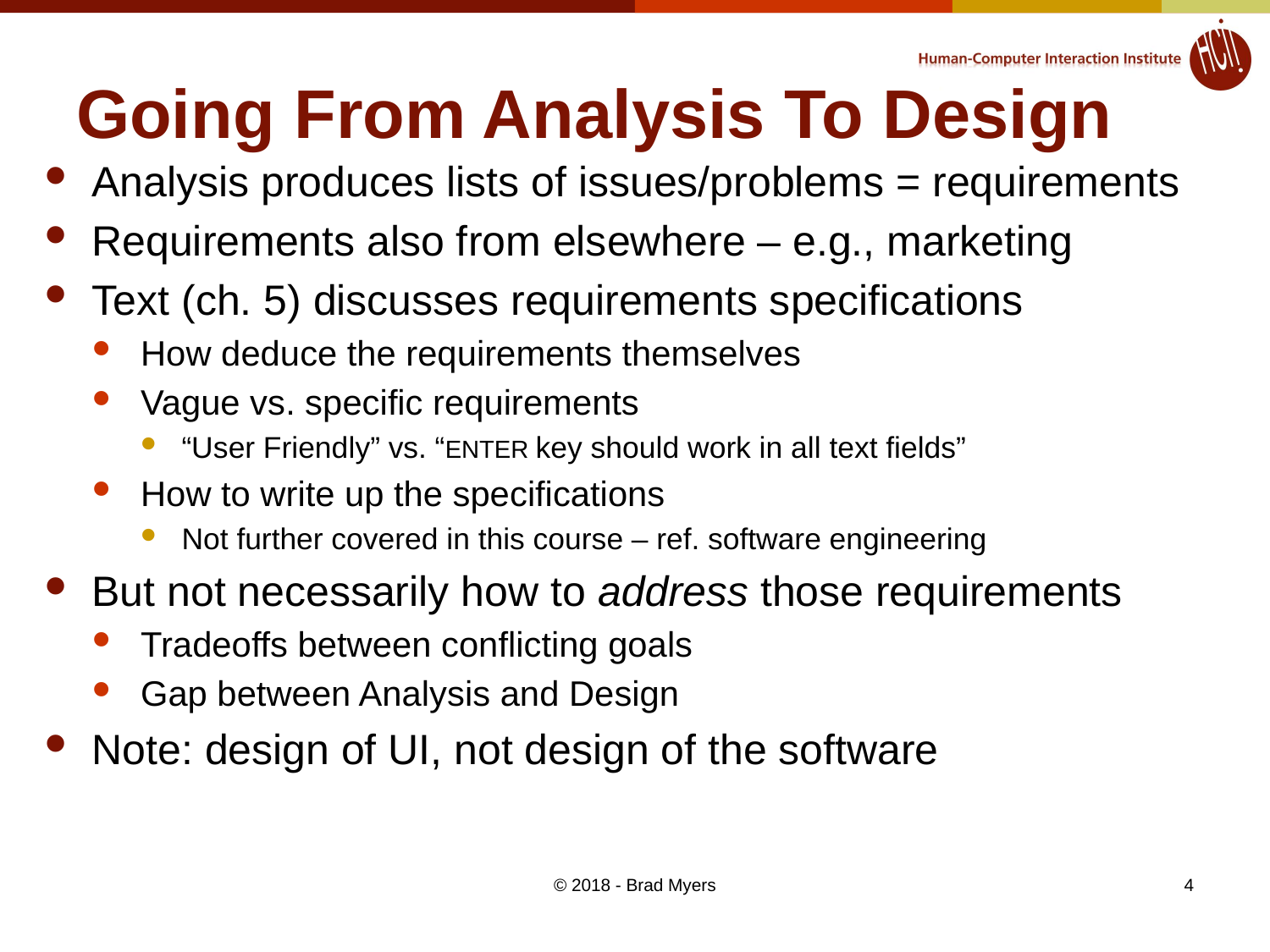

# Going From Analysis To Design
Analysis produces lists of issues/problems = requirements
Requirements also from elsewhere – e.g., marketing
Text (ch. 5) discusses requirements specifications
How deduce the requirements themselves
Vague vs. specific requirements
“User Friendly” vs. “ENTER key should work in all text fields”
How to write up the specifications
Not further covered in this course – ref. software engineering
But not necessarily how to address those requirements
Tradeoffs between conflicting goals
Gap between Analysis and Design
Note: design of UI, not design of the software

© 2018 - Brad Myers
4